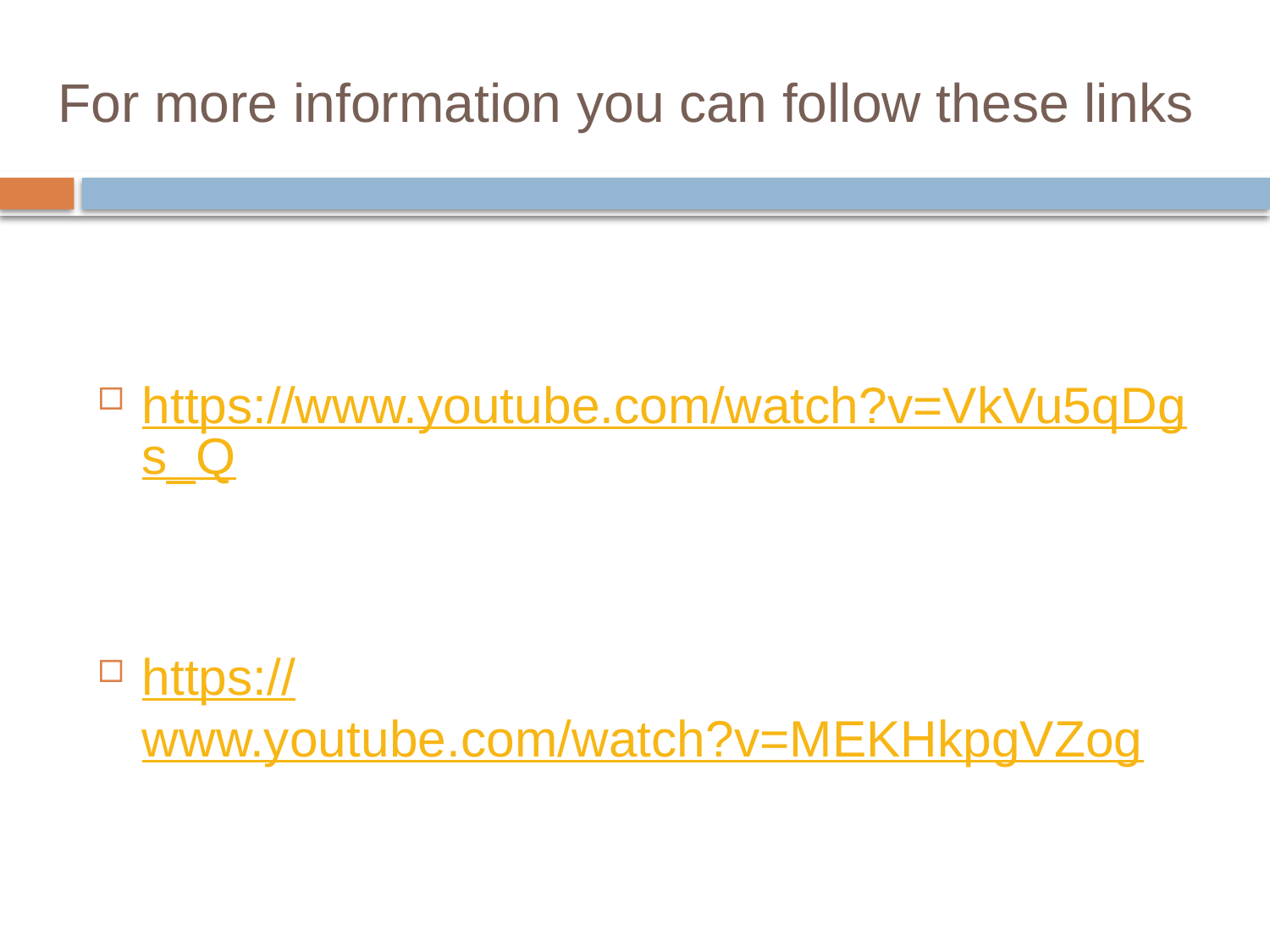

# For more information you can follow these links
https://www.youtube.com/watch?v=VkVu5qDgs_Q

https://www.youtube.com/watch?v=MEKHkpgVZog